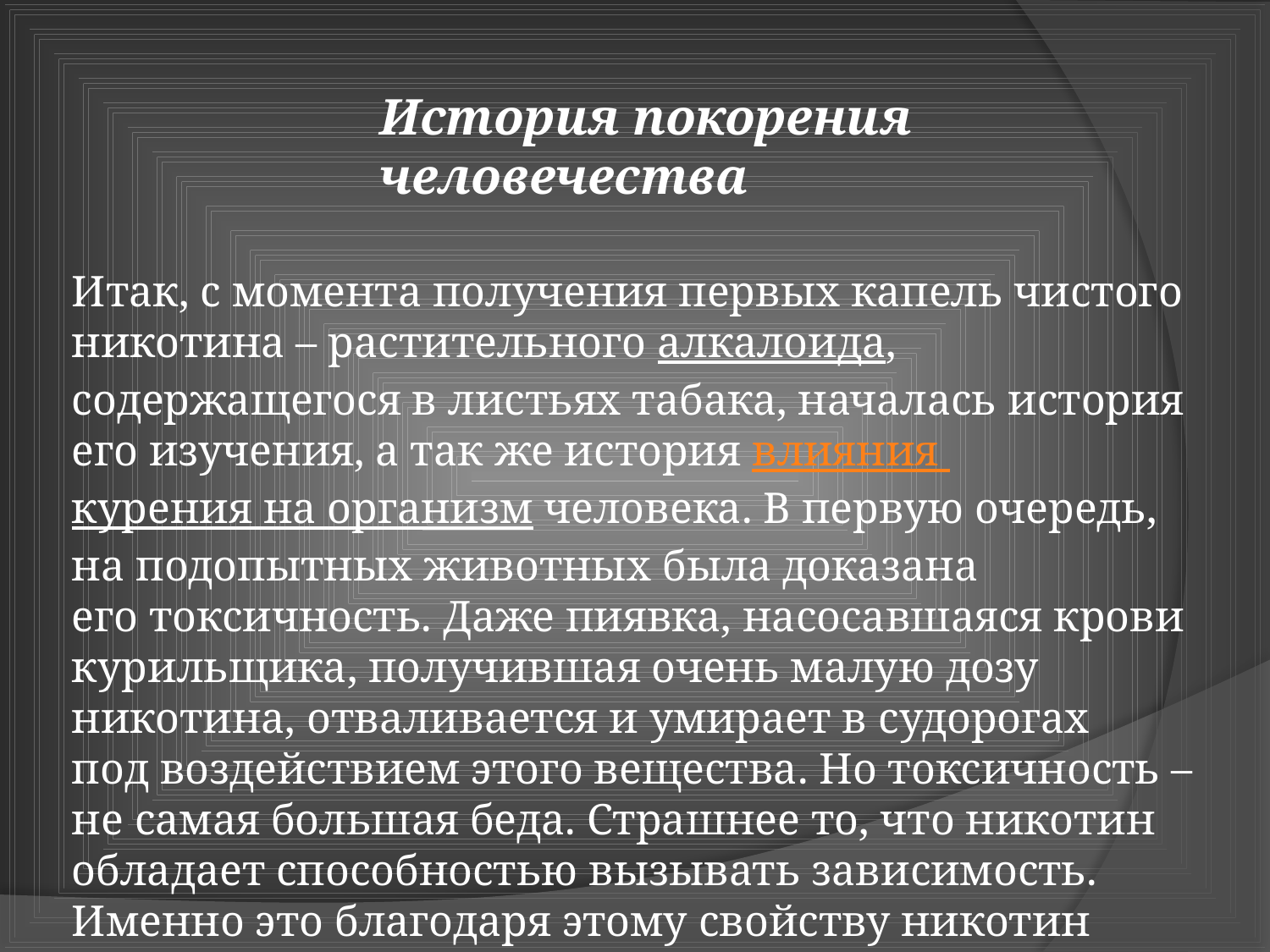

История покорения человечества
Итак, с момента получения первых капель чистого никотина – растительного алкалоида, содержащегося в листьях табака, началась история его изучения, а так же история влияния курения на организм человека. В первую очередь, на подопытных животных была доказана его токсичность. Даже пиявка, насосавшаяся крови курильщика, получившая очень малую дозу никотина, отваливается и умирает в судорогах под воздействием этого вещества. Но токсичность – не самая большая беда. Страшнее то, что никотин обладает способностью вызывать зависимость. Именно это благодаря этому свойству никотин вербует людей в многочисленную дымящую армию.